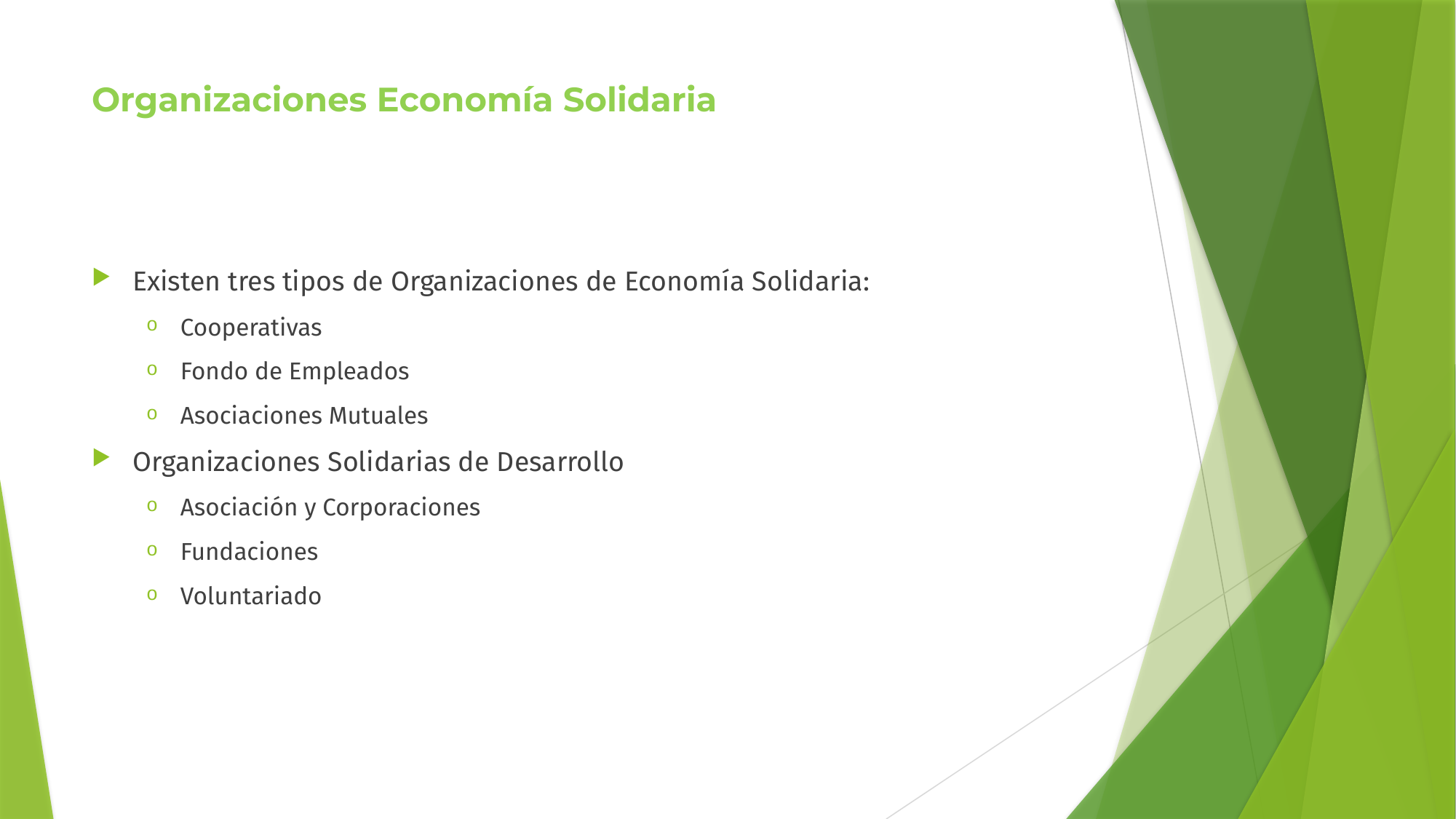

# Organizaciones Economía Solidaria
Existen tres tipos de Organizaciones de Economía Solidaria:
Cooperativas
Fondo de Empleados
Asociaciones Mutuales
Organizaciones Solidarias de Desarrollo
Asociación y Corporaciones
Fundaciones
Voluntariado